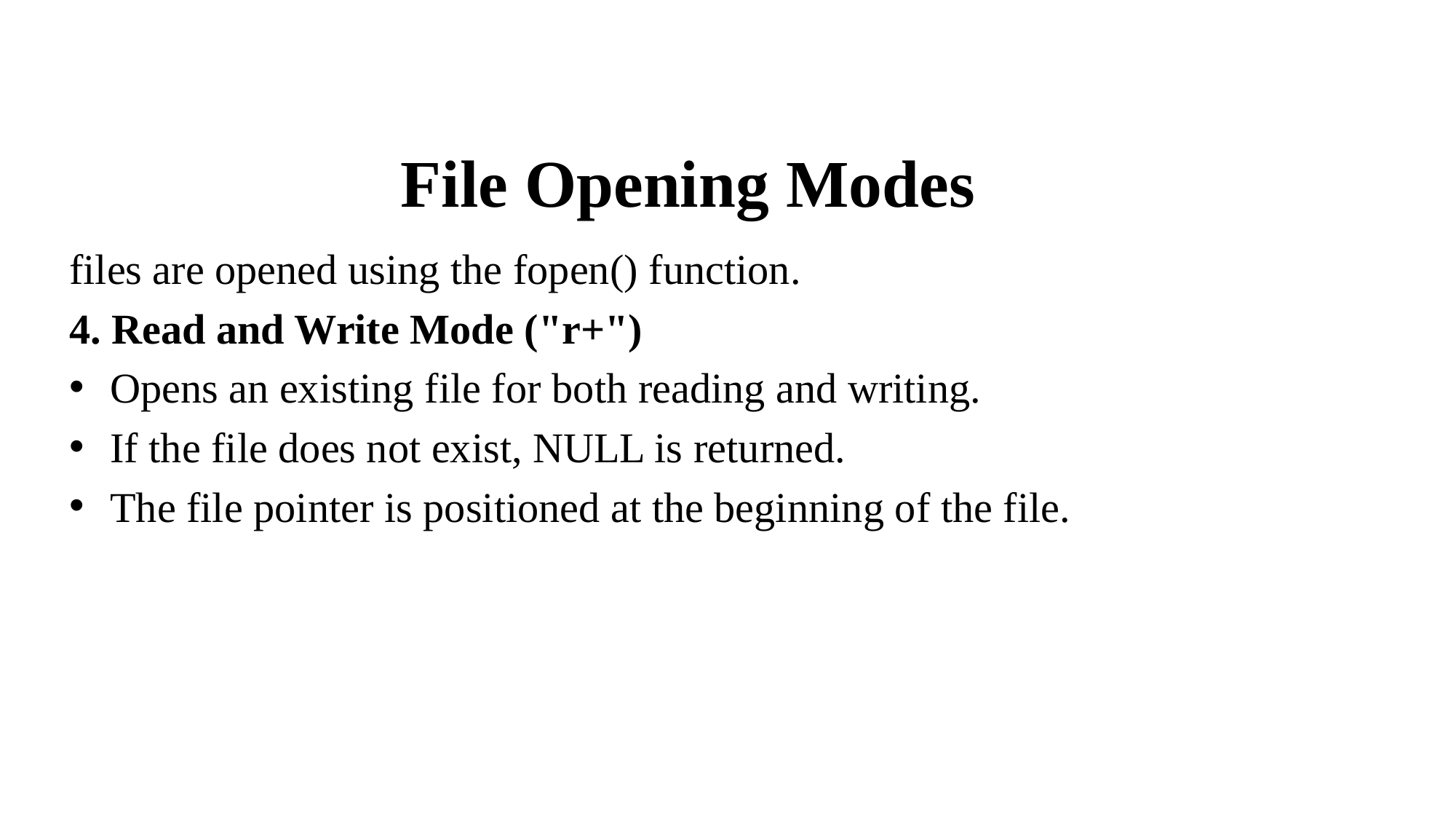

# File Opening Modes
files are opened using the fopen() function.
4. Read and Write Mode ("r+")
Opens an existing file for both reading and writing.
If the file does not exist, NULL is returned.
The file pointer is positioned at the beginning of the file.